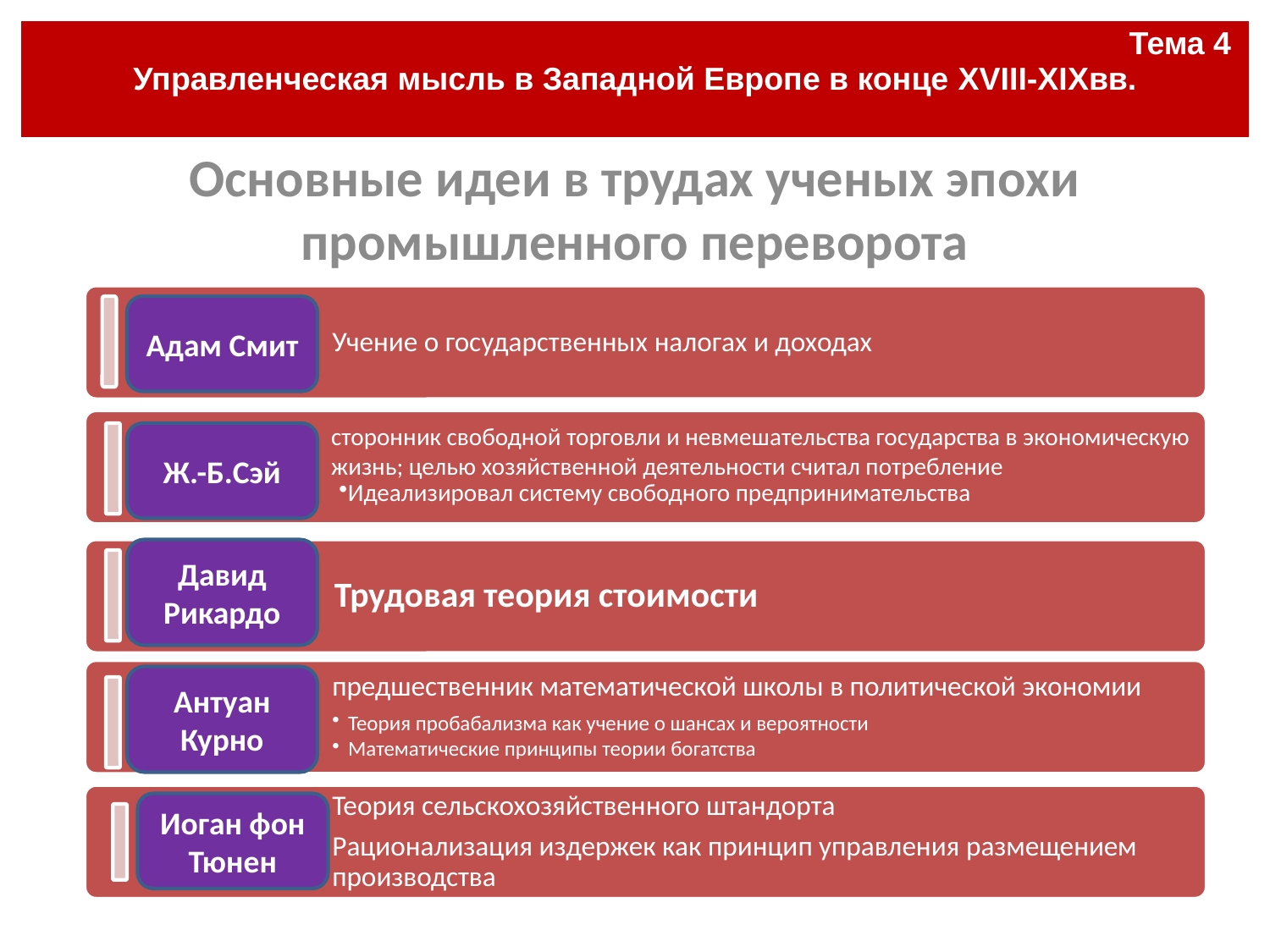

| Тема 4 Управленческая мысль в Западной Европе в конце XVIII-XIXвв. |
| --- |
#
Основные идеи в трудах ученых эпохи промышленного переворота
Учение о государственных налогах и доходах
сторонник свободной торговли и невмешательства государства в экономическую жизнь; целью хозяйственной деятельности считал потребление
Идеализировал систему свободного предпринимательства
Трудовая теория стоимости
предшественник математической школы в политической экономии
Теория пробабализма как учение о шансах и вероятности
Математические принципы теории богатства
Теория сельскохозяйственного штандорта
Рационализация издержек как принцип управления размещением производства
Адам Смит
Ж.-Б.Сэй
Давид Рикардо

Антуан Курно
Иоган фон Тюнен